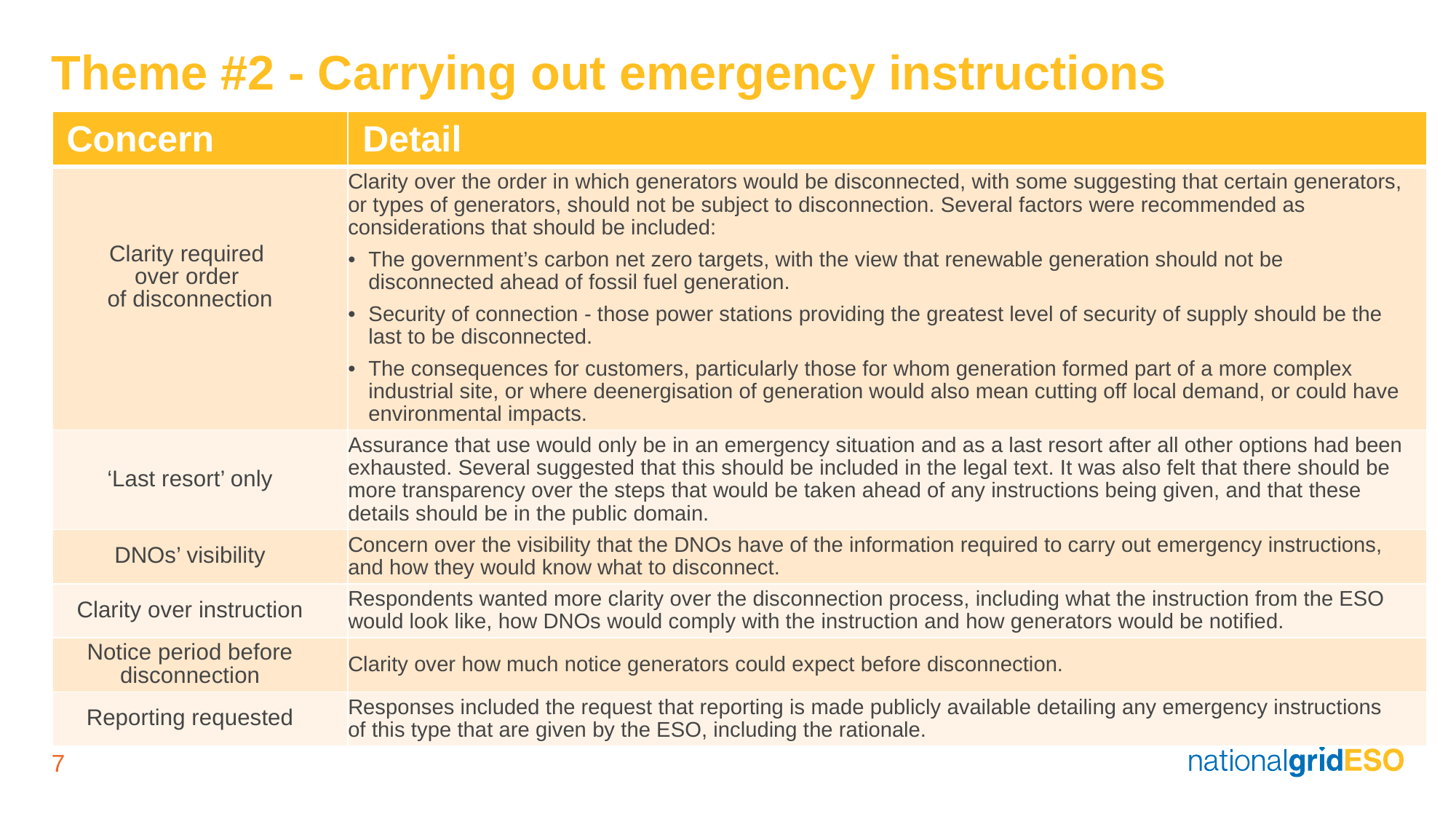

# Theme #2 - Carrying out emergency instructions
| Concern | Detail |
| --- | --- |
| Clarity required over order of disconnection | Clarity over the order in which generators would be disconnected, with some suggesting that certain generators, or types of generators, should not be subject to disconnection. Several factors were recommended as considerations that should be included: The government’s carbon net zero targets, with the view that renewable generation should not be disconnected ahead of fossil fuel generation. Security of connection - those power stations providing the greatest level of security of supply should be the last to be disconnected. The consequences for customers, particularly those for whom generation formed part of a more complex industrial site, or where deenergisation of generation would also mean cutting off local demand, or could have environmental impacts. |
| ‘Last resort’ only | Assurance that use would only be in an emergency situation and as a last resort after all other options had been exhausted. Several suggested that this should be included in the legal text. It was also felt that there should be more transparency over the steps that would be taken ahead of any instructions being given, and that these details should be in the public domain. |
| DNOs’ visibility | Concern over the visibility that the DNOs have of the information required to carry out emergency instructions, and how they would know what to disconnect. |
| Clarity over instruction | Respondents wanted more clarity over the disconnection process, including what the instruction from the ESO would look like, how DNOs would comply with the instruction and how generators would be notified. |
| Notice period before disconnection | Clarity over how much notice generators could expect before disconnection. |
| Reporting requested | Responses included the request that reporting is made publicly available detailing any emergency instructions of this type that are given by the ESO, including the rationale. |